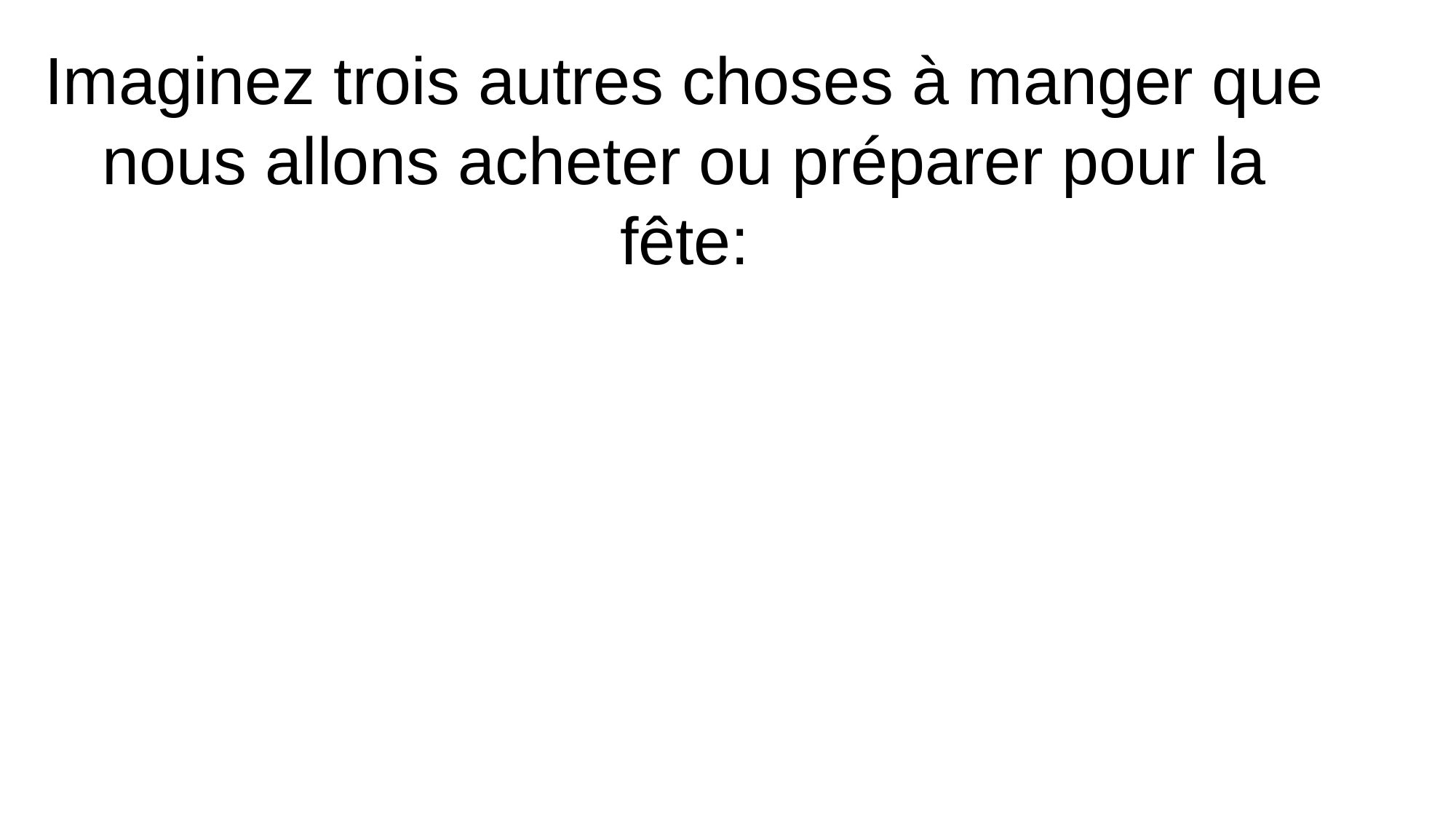

Imaginez trois autres choses à manger que nous allons acheter ou préparer pour la fête: